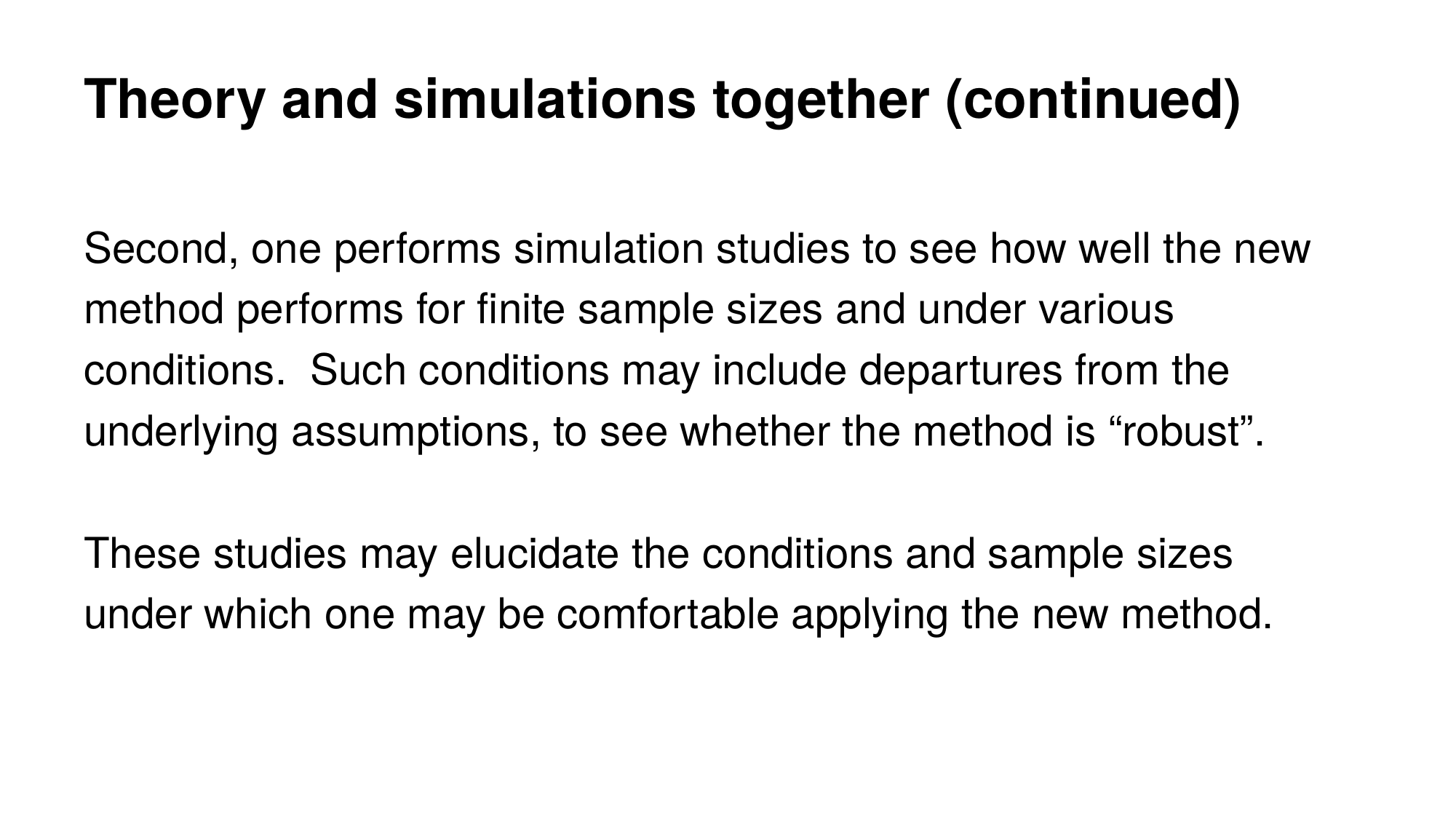

# Theory and simulations together (continued)
Second, one performs simulation studies to see how well the new method performs for finite sample sizes and under various conditions.  Such conditions may include departures from the underlying assumptions, to see whether the method is “robust”.

These studies may elucidate the conditions and sample sizes under which one may be comfortable applying the new method.